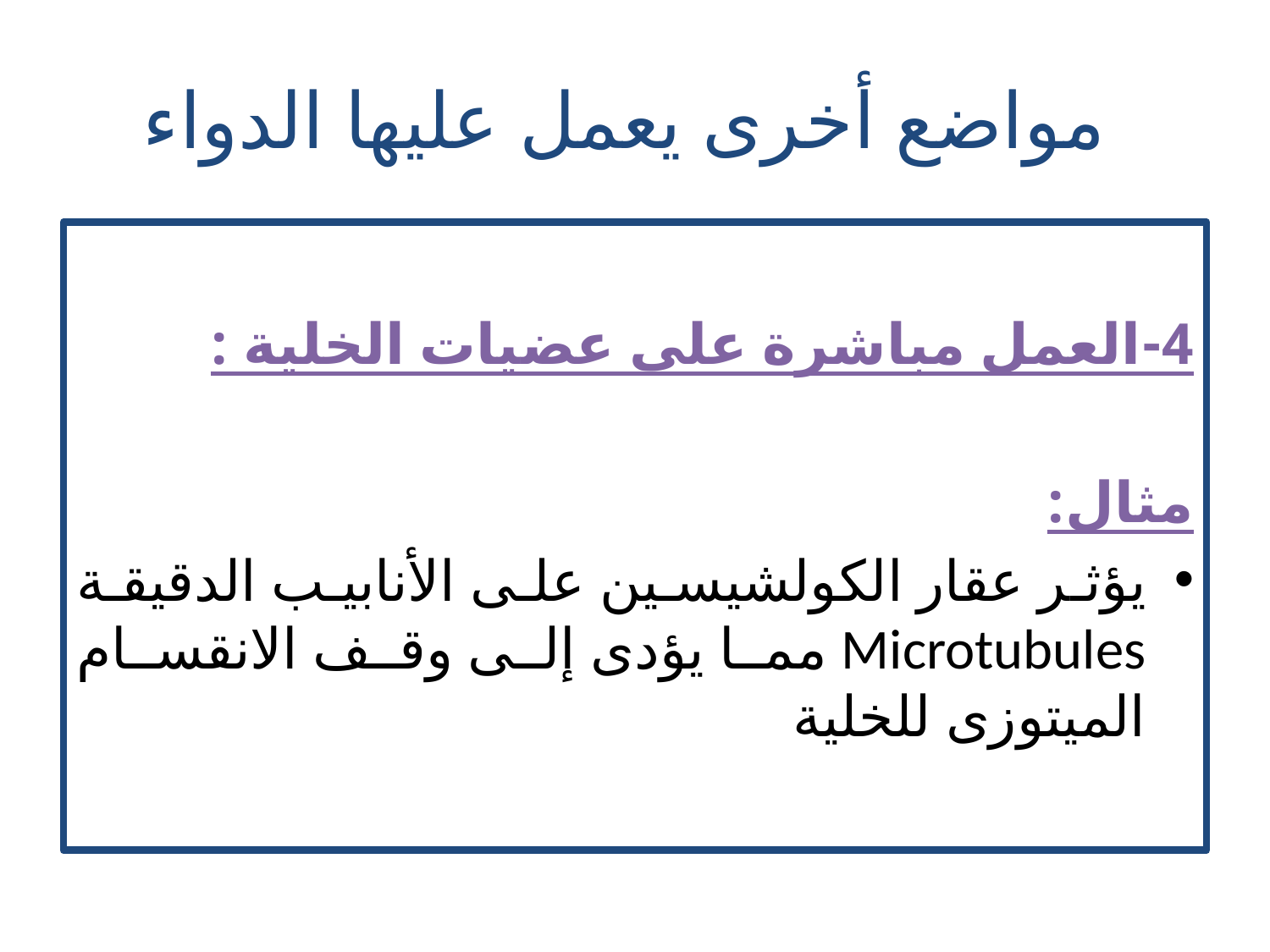

# مواضع أخرى يعمل عليها الدواء

4-العمل مباشرة على عضيات الخلية :

مثال:
يؤثر عقار الكولشيسين على الأنابيب الدقيقة Microtubules مما يؤدى إلى وقف الانقسام الميتوزى للخلية